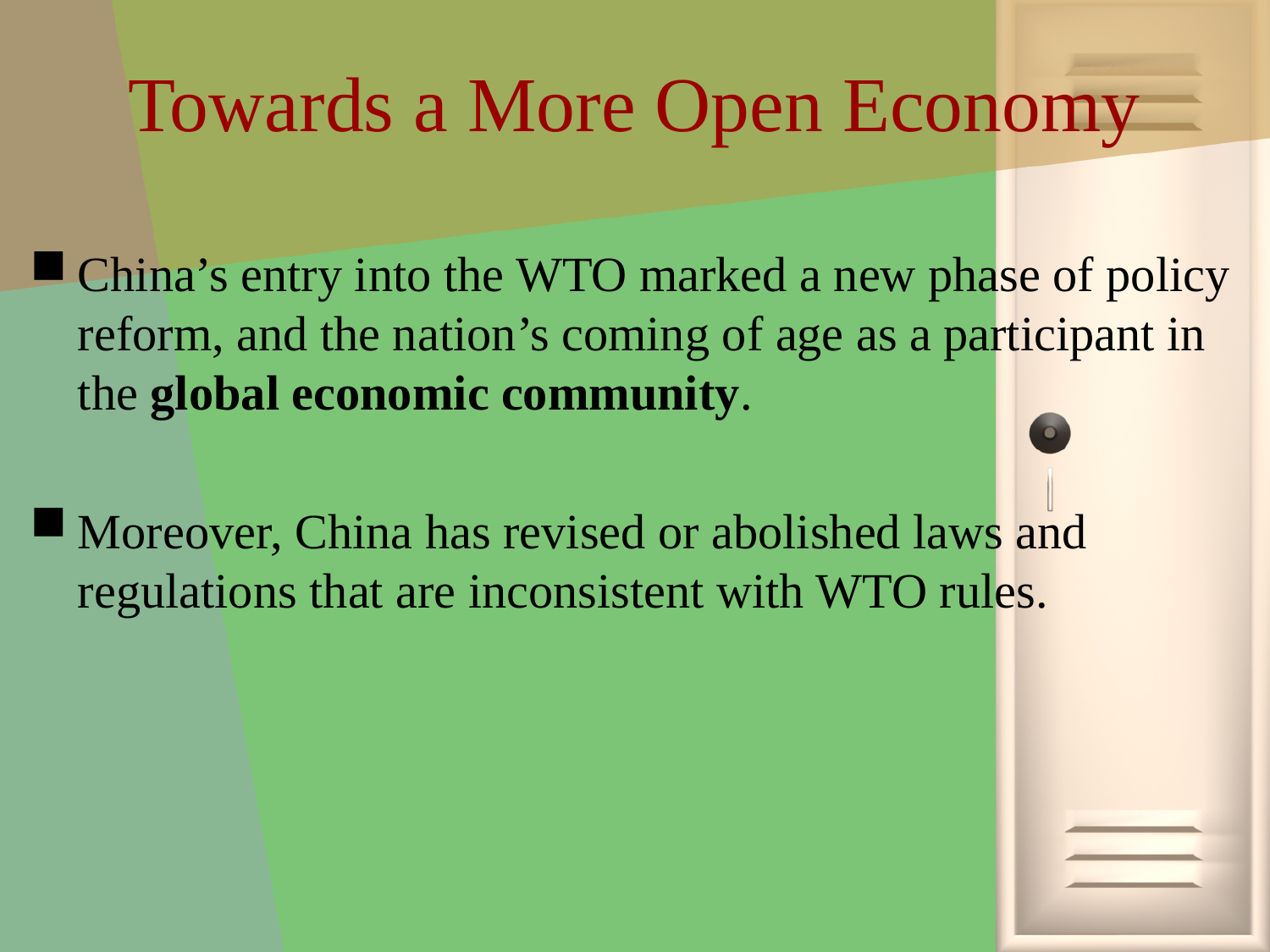

# Towards a More Open Economy
China’s entry into the WTO marked a new phase of policy reform, and the nation’s coming of age as a participant in the global economic community.

Moreover, China has revised or abolished laws and regulations that are inconsistent with WTO rules.